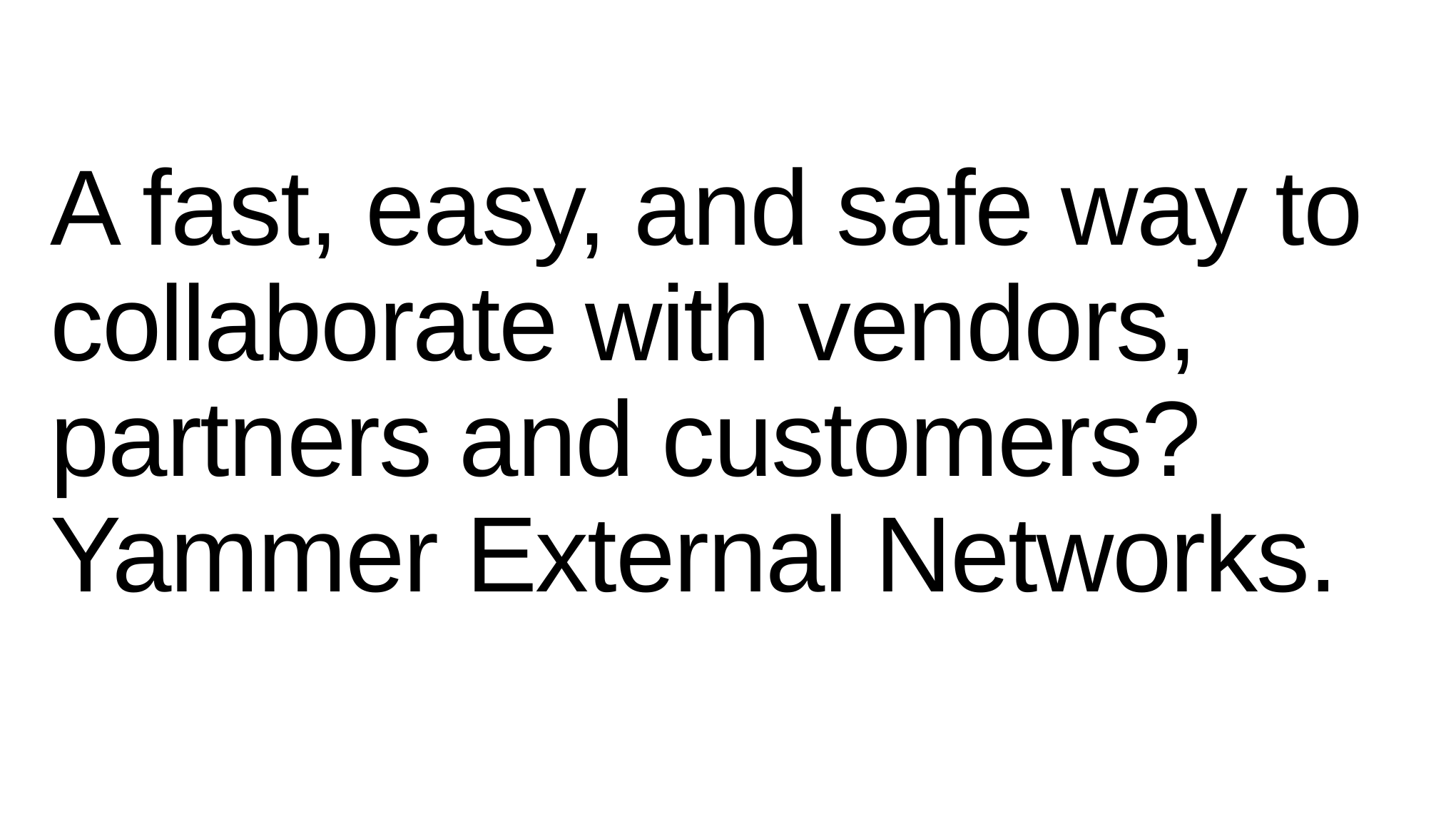

# A fast, easy, and safe way to collaborate with vendors, partners and customers? Yammer External Networks.